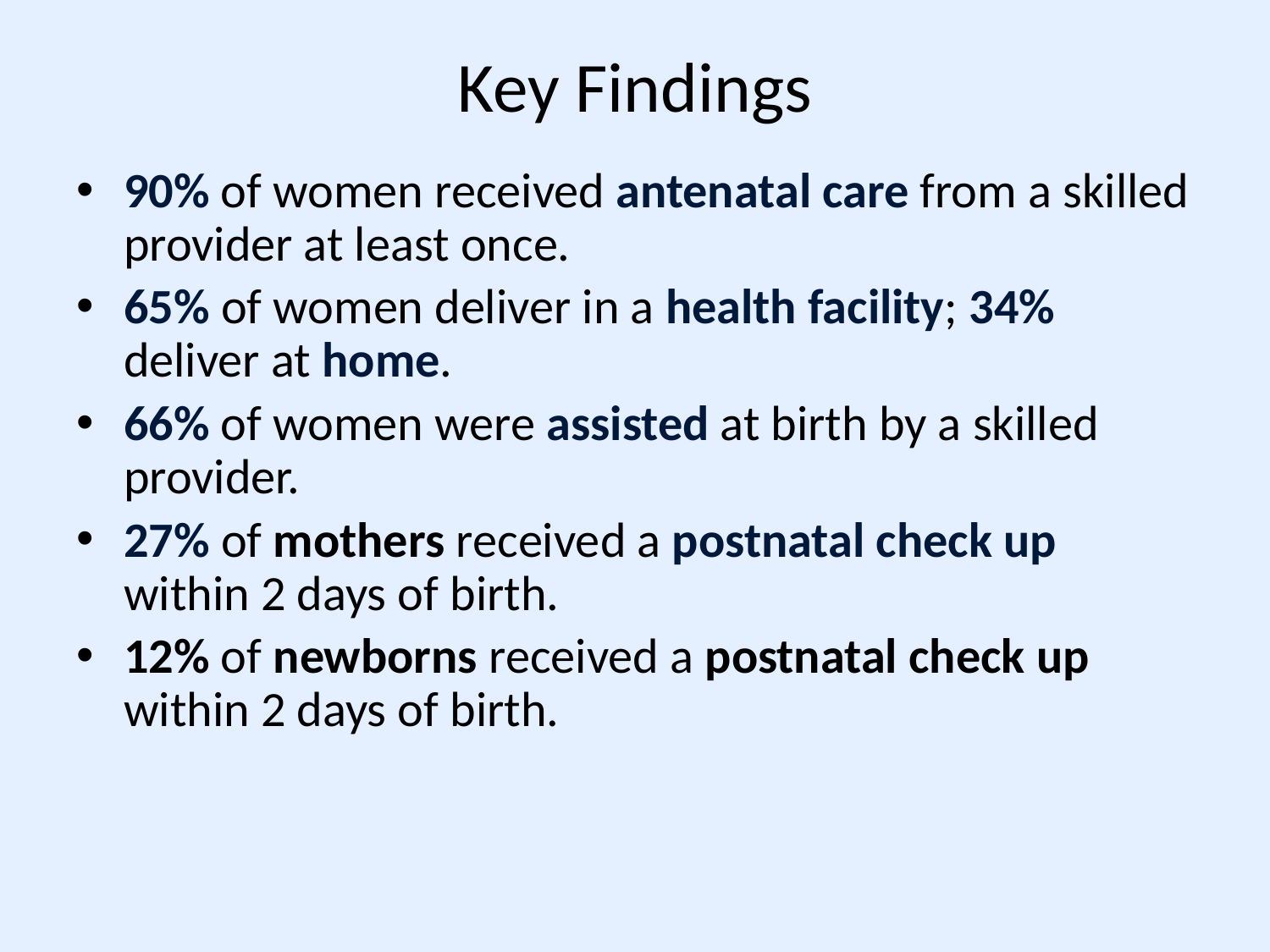

# Key Findings
90% of women received antenatal care from a skilled provider at least once.
65% of women deliver in a health facility; 34% deliver at home.
66% of women were assisted at birth by a skilled provider.
27% of mothers received a postnatal check up within 2 days of birth.
12% of newborns received a postnatal check up within 2 days of birth.